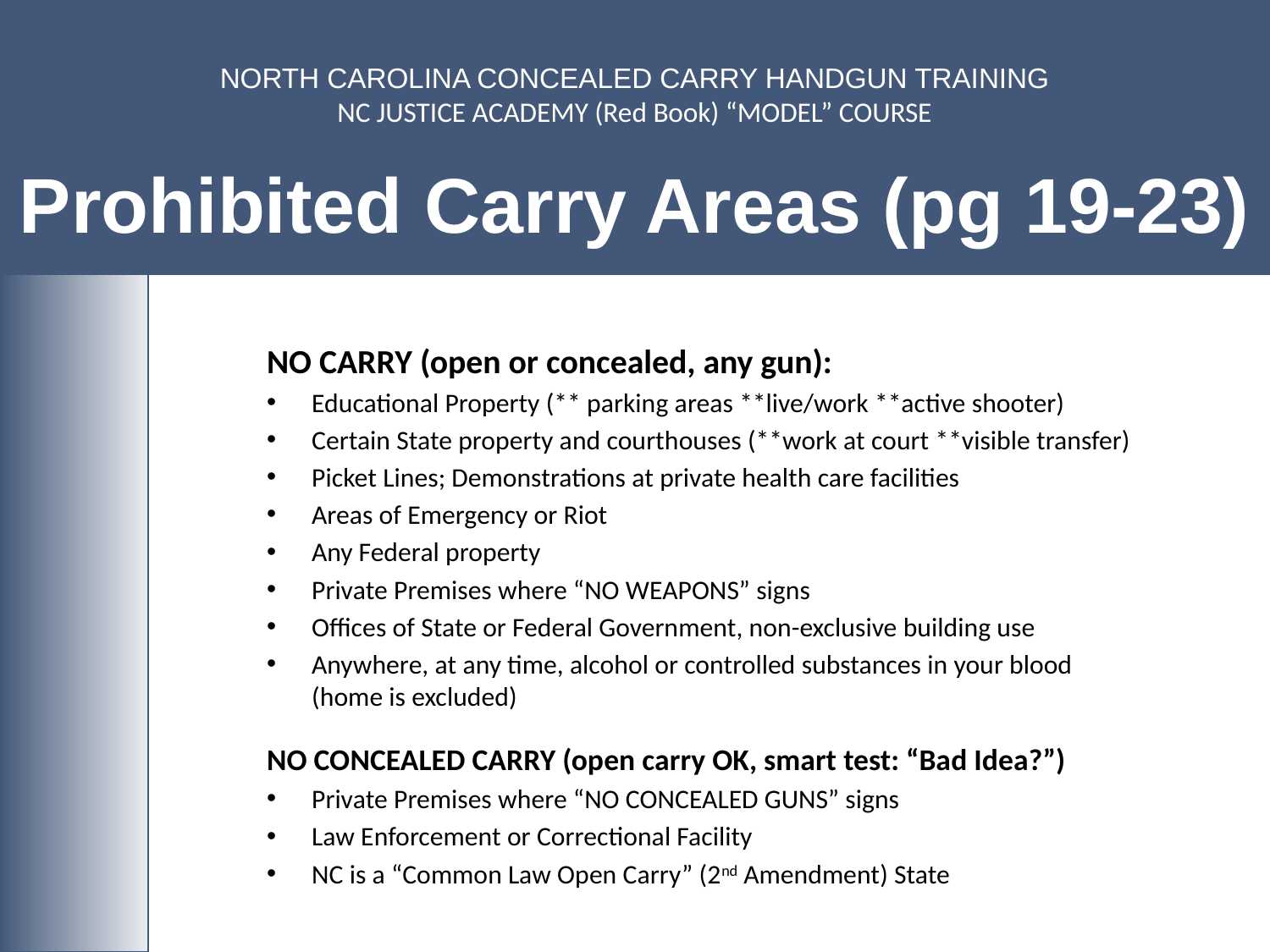

# NORTH CAROLINA CONCEALED CARRY HANDGUN TRAINING NC JUSTICE ACADEMY (Red Book) “MODEL” COURSE Prohibited Carry Areas (pg 19-23)

NO CARRY (open or concealed, any gun):
Educational Property (** parking areas **live/work **active shooter)
Certain State property and courthouses (**work at court **visible transfer)
Picket Lines; Demonstrations at private health care facilities
Areas of Emergency or Riot
Any Federal property
Private Premises where “NO WEAPONS” signs
Offices of State or Federal Government, non-exclusive building use
Anywhere, at any time, alcohol or controlled substances in your blood (home is excluded)

NO CONCEALED CARRY (open carry OK, smart test: “Bad Idea?”)
Private Premises where “NO CONCEALED GUNS” signs
Law Enforcement or Correctional Facility
NC is a “Common Law Open Carry” (2nd Amendment) State